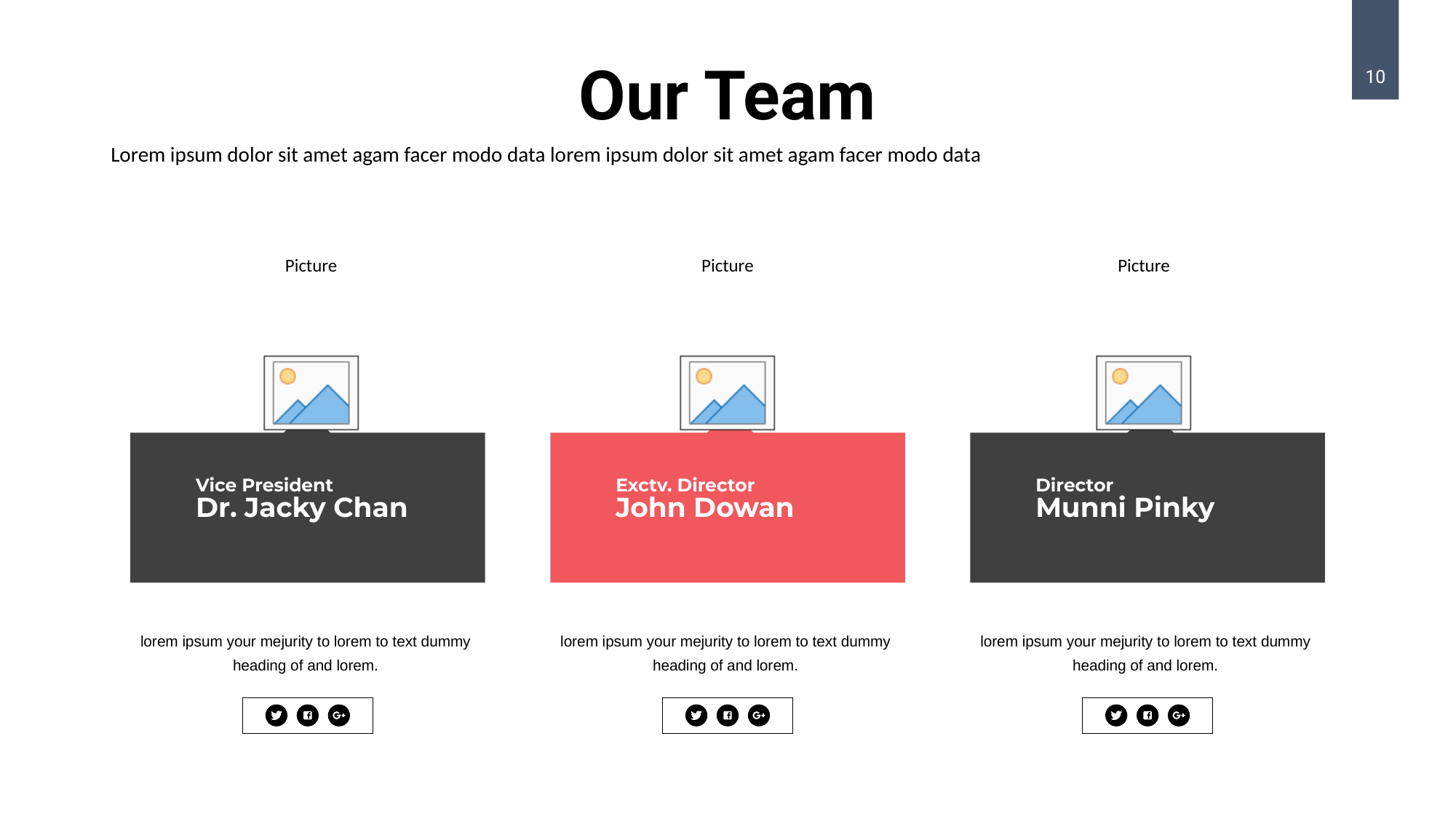

Our Team
10
Lorem ipsum dolor sit amet agam facer modo data lorem ipsum dolor sit amet agam facer modo data

Vice President
Dr. Jacky Chan
Exctv. Director
John Dowan
Director
Munni Pinky
lorem ipsum your mejurity to lorem to text dummy
heading of and lorem.

lorem ipsum your mejurity to lorem to text dummy
heading of and lorem.

lorem ipsum your mejurity to lorem to text dummy
heading of and lorem.